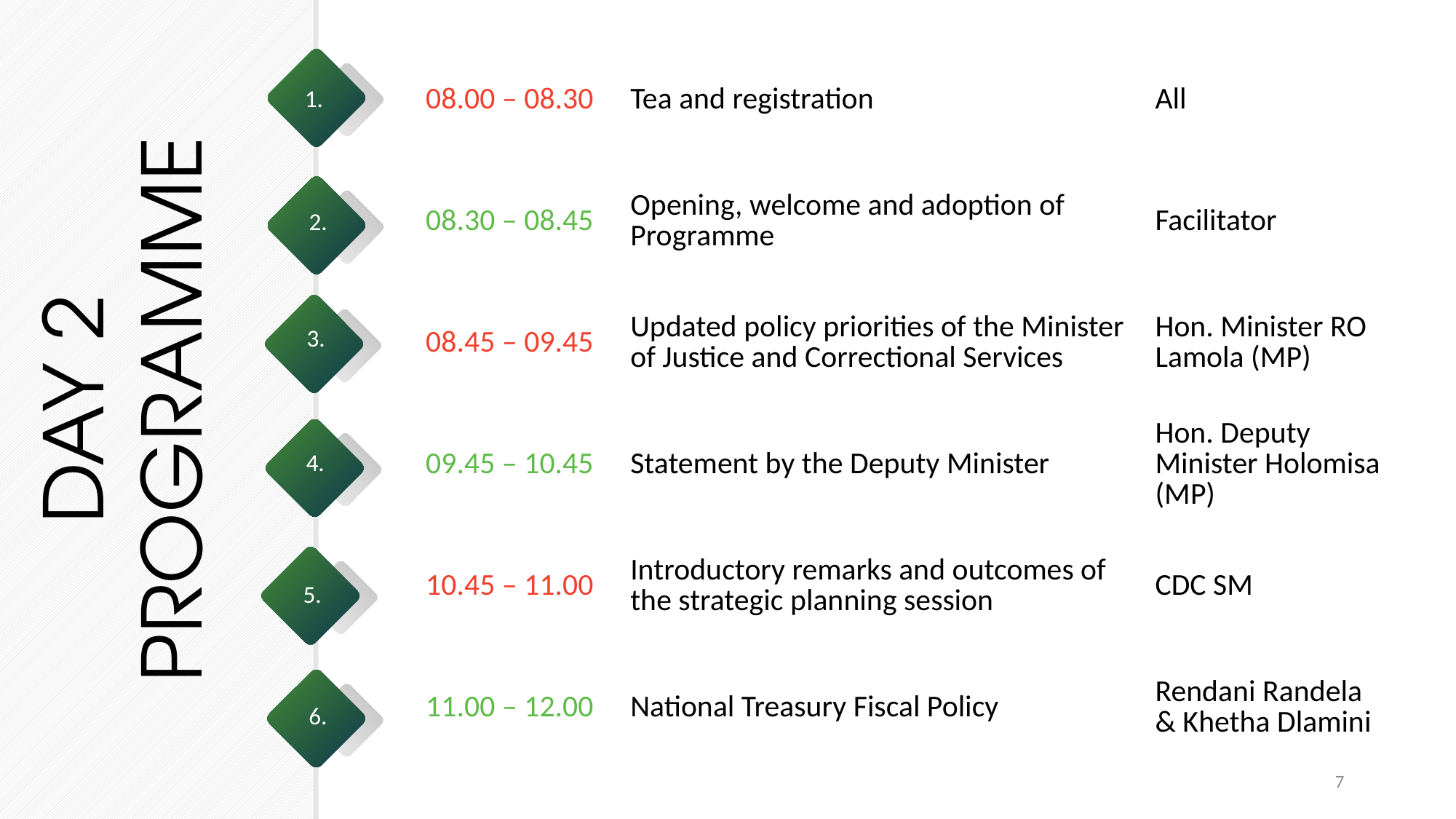

| 08.00 – 08.30 | Tea and registration | All |
| --- | --- | --- |
| 08.30 – 08.45 | Opening, welcome and adoption of Programme | Facilitator |
| 08.45 – 09.45 | Updated policy priorities of the Minister of Justice and Correctional Services | Hon. Minister RO Lamola (MP) |
| 09.45 – 10.45 | Statement by the Deputy Minister | Hon. Deputy Minister Holomisa (MP) |
| 10.45 – 11.00 | Introductory remarks and outcomes of the strategic planning session | CDC SM |
| 11.00 – 12.00 | National Treasury Fiscal Policy | Rendani Randela & Khetha Dlamini |

1.

2.

DAY 2 PROGRAMME
3.

4.

5.

6.
7